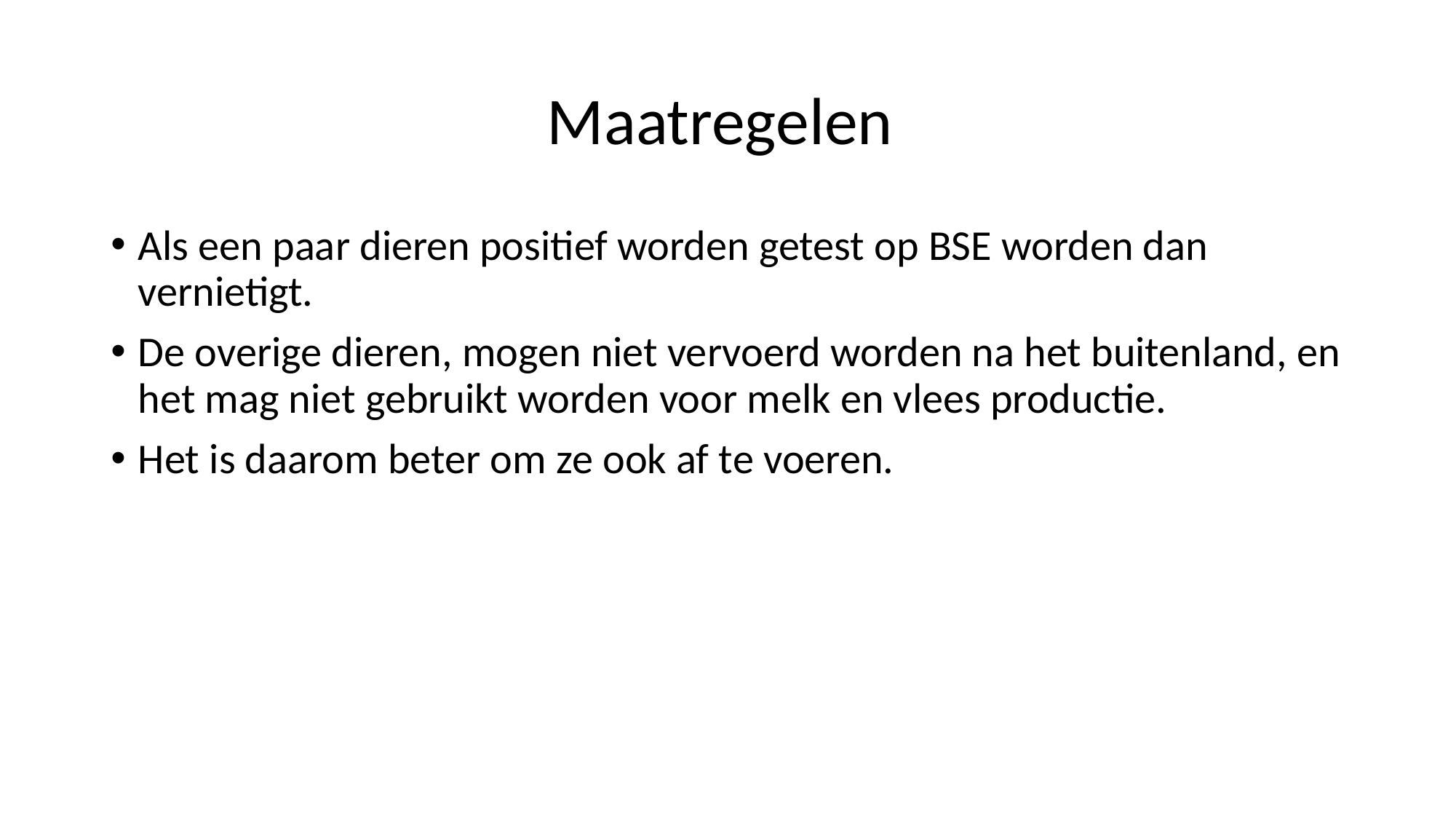

# Maatregelen
Als een paar dieren positief worden getest op BSE worden dan vernietigt.
De overige dieren, mogen niet vervoerd worden na het buitenland, en het mag niet gebruikt worden voor melk en vlees productie.
Het is daarom beter om ze ook af te voeren.